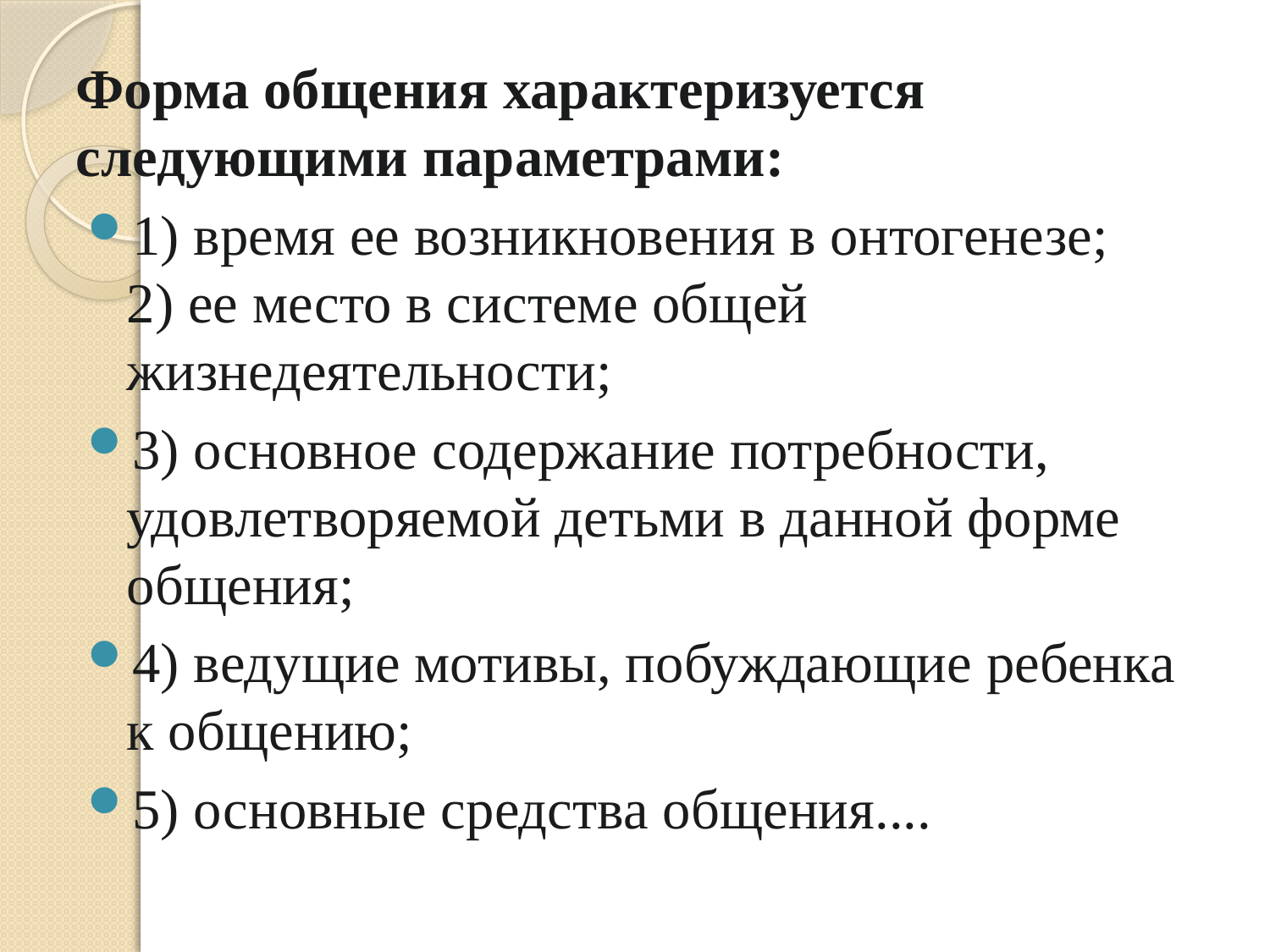

Форма общения характеризуется следующими параметрами:
1) время ее возникновения в онтогенезе; 2) ее место в системе общей жизнедеятельности;
3) основное содержание потребности, удовлетворяемой детьми в данной форме общения;
4) ведущие мотивы, побуждающие ребенка к общению;
5) основные средства общения....